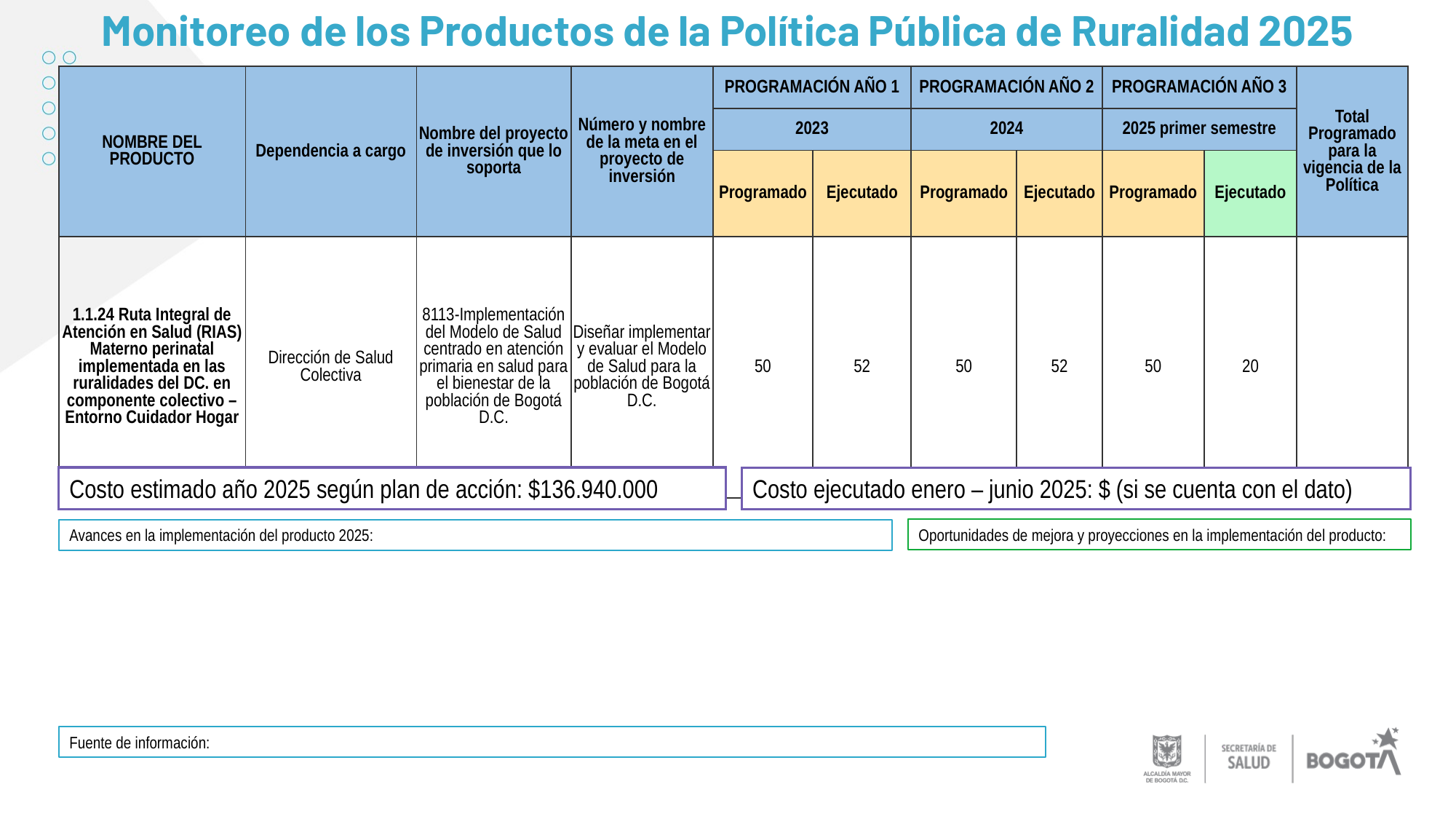

Monitoreo de los Productos de la Política Pública de Ruralidad 2025
| NOMBRE DEL PRODUCTO | Dependencia a cargo | Nombre del proyecto de inversión que lo soporta | Número y nombre de la meta en el proyecto de inversión | PROGRAMACIÓN AÑO 1 |  | PROGRAMACIÓN AÑO 2 |  | PROGRAMACIÓN AÑO 3 |  | Total Programado para la vigencia de la Política |
| --- | --- | --- | --- | --- | --- | --- | --- | --- | --- | --- |
|  |  |  |  | 2023 |  | 2024 |  | 2025 primer semestre |  |  |
|  |  |  |  | Programado | Ejecutado | Programado | Ejecutado | Programado | Ejecutado |  |
| 1.1.24 Ruta Integral de Atención en Salud (RIAS) Materno perinatal implementada en las ruralidades del DC. en componente colectivo – Entorno Cuidador Hogar | Dirección de Salud Colectiva | 8113-Implementación del Modelo de Salud centrado en atención primaria en salud para el bienestar de la población de Bogotá D.C. | Diseñar implementar y evaluar el Modelo de Salud para la población de Bogotá D.C. | 50 | 52 | 50 | 52 | 50 | 20 |  |
Costo estimado año 2025 según plan de acción: $136.940.000
Costo ejecutado enero – junio 2025: $ (si se cuenta con el dato)
Oportunidades de mejora y proyecciones en la implementación del producto:
Avances en la implementación del producto 2025:
Fuente de información: